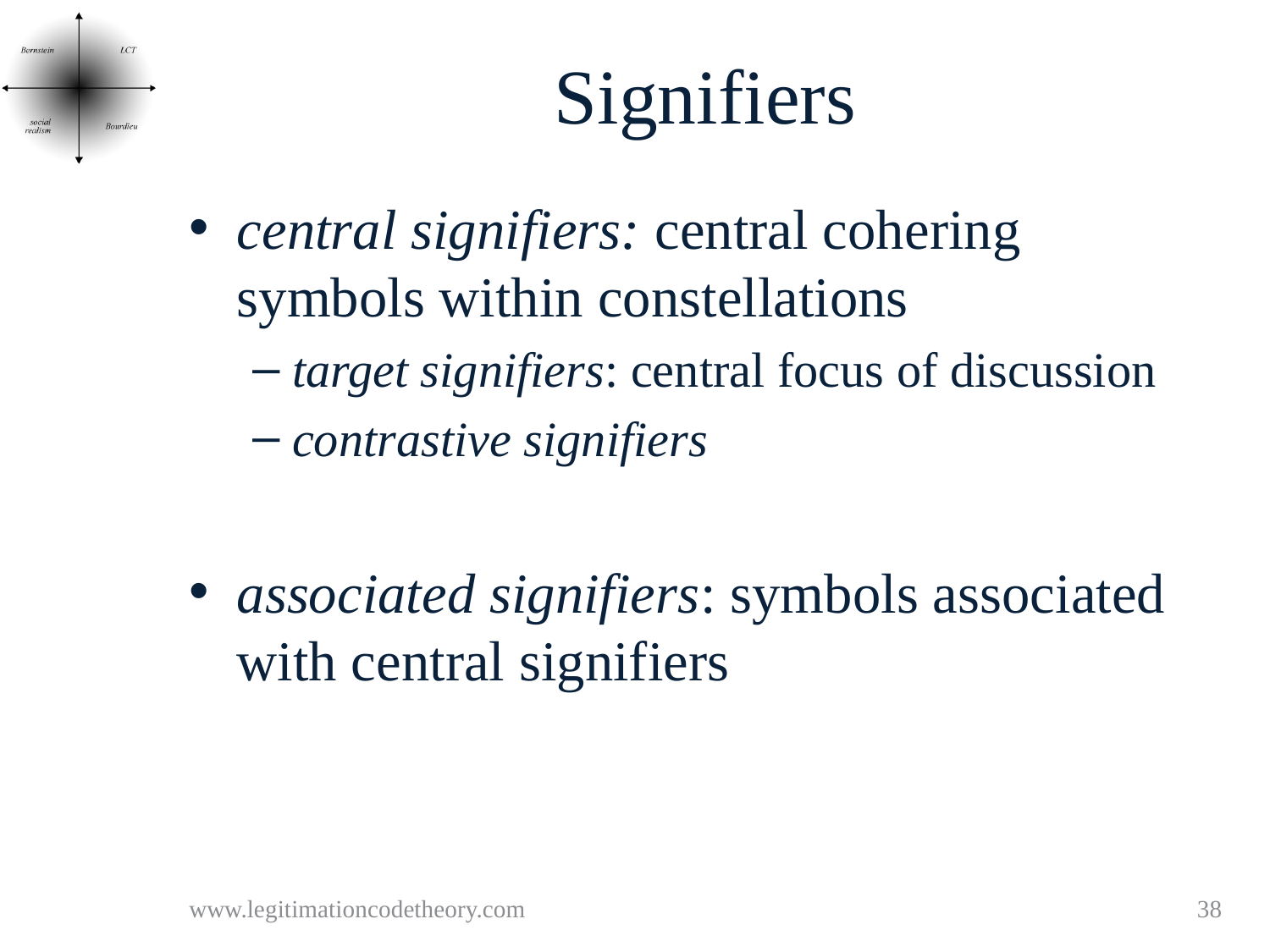

# Signifiers

central signifiers: central cohering symbols within constellations
target signifiers: central focus of discussion
contrastive signifiers

associated signifiers: symbols associated with central signifiers

www.legitimationcodetheory.com
38